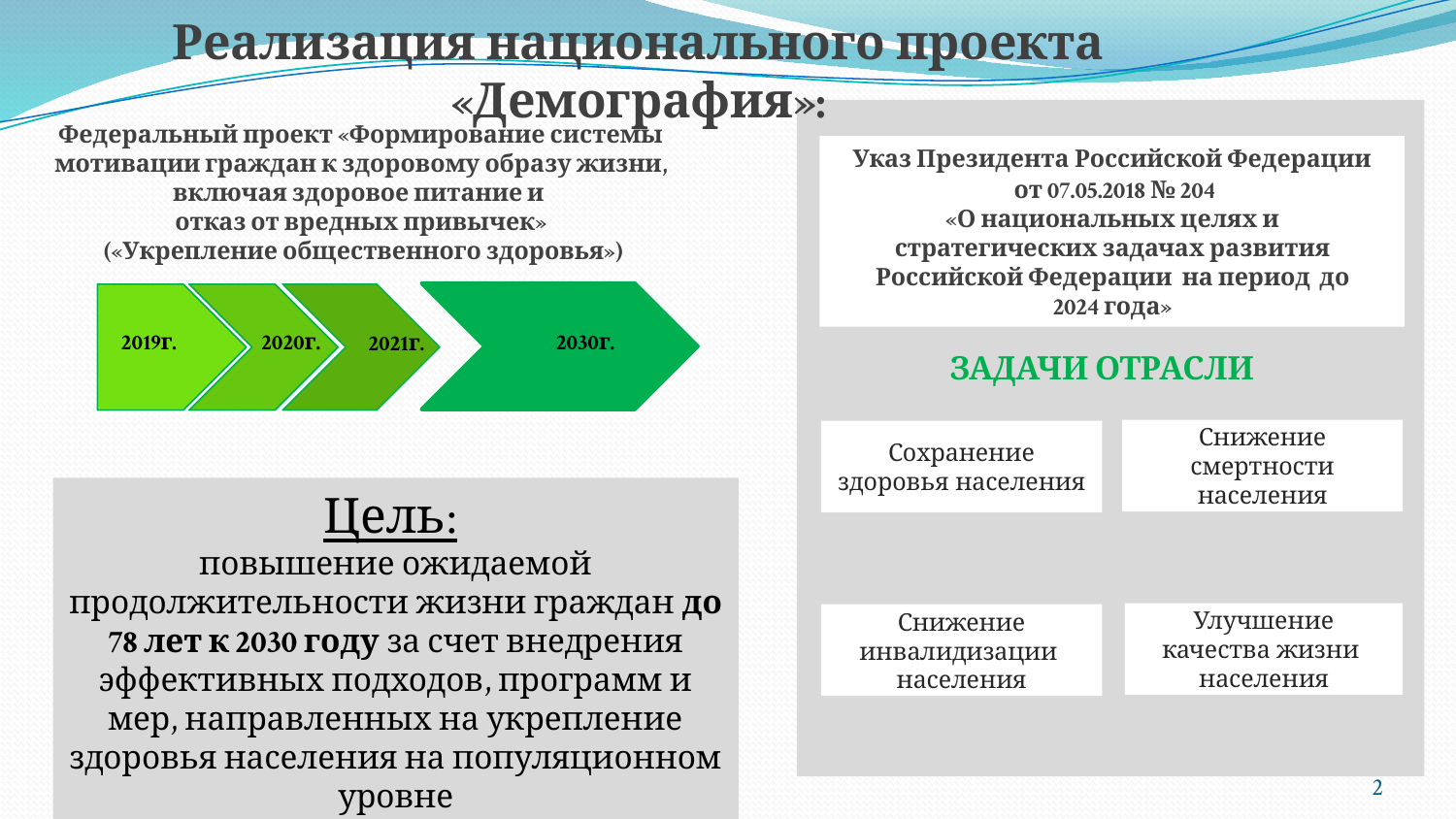

Реализация национального проекта «Демография»:

Федеральный проект «Формирование системы мотивации граждан к здоровому образу жизни, включая здоровое питание и
отказ от вредных привычек»
 («Укрепление общественного здоровья»)
Указ Президента Российской Федерации
 от 07.05.2018 № 204
«О национальных целях и стратегических задачах развития Российской Федерации  на период  до 2024 года»

2019г.
2020г.
2030г.
2021г.
ЗАДАЧИ ОТРАСЛИ
Снижение смертности населения
Сохранение здоровья населения
Цель:
повышение ожидаемой продолжительности жизни граждан до 78 лет к 2030 году за счет внедрения эффективных подходов, программ и мер, направленных на укрепление здоровья населения на популяционном уровне
Улучшение качества жизни  населения
Снижение инвалидизации  населения
2